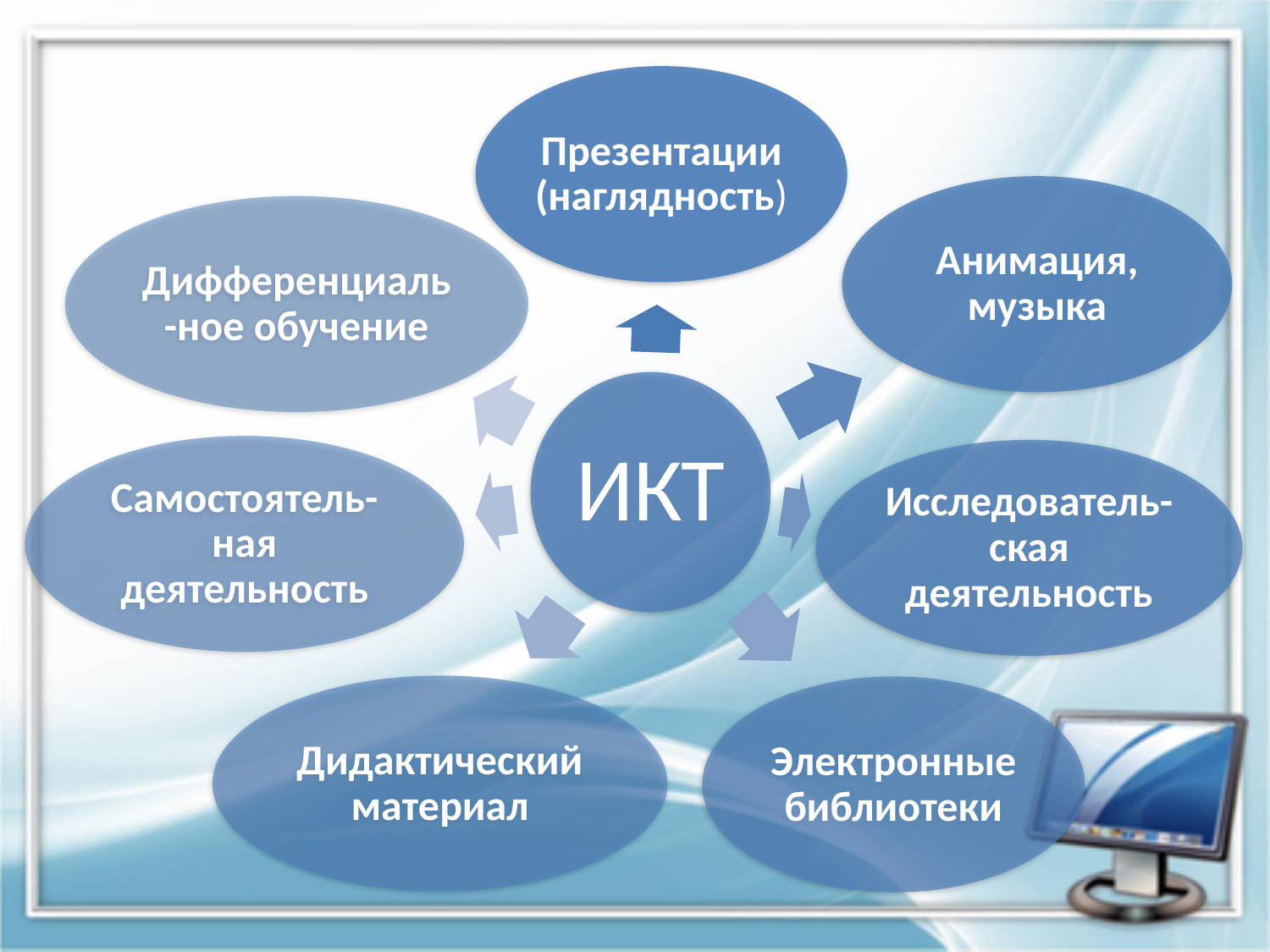

ИКТ

Презентации (наглядность)

Анимация, музыка

Исследователь-ская деятельность

Электронные библиотеки

Дидактический материал

Самостоятель-ная деятельность

Дифференциаль-ное обучение
#